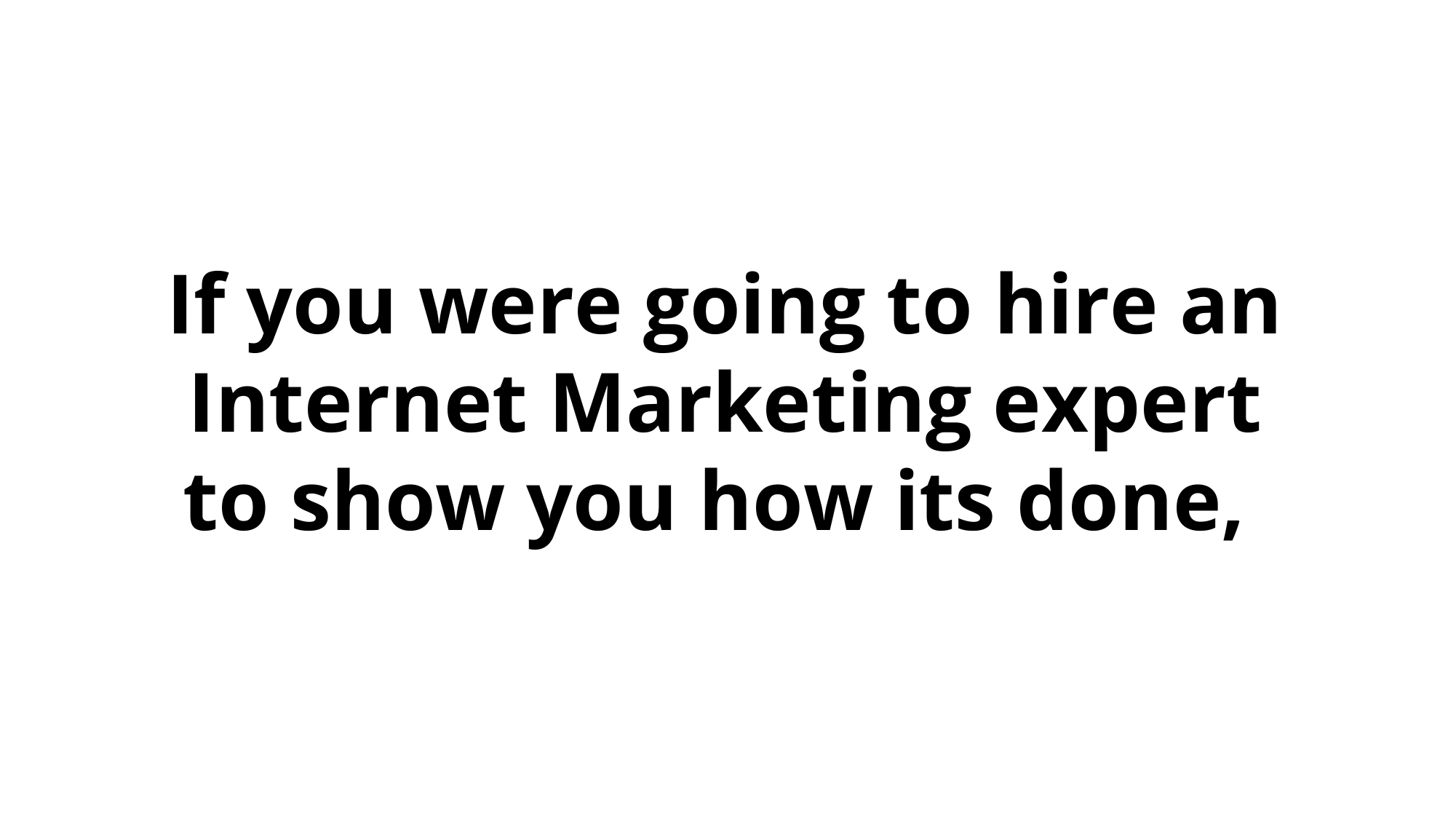

If you were going to hire an Internet Marketing expert to show you how its done,